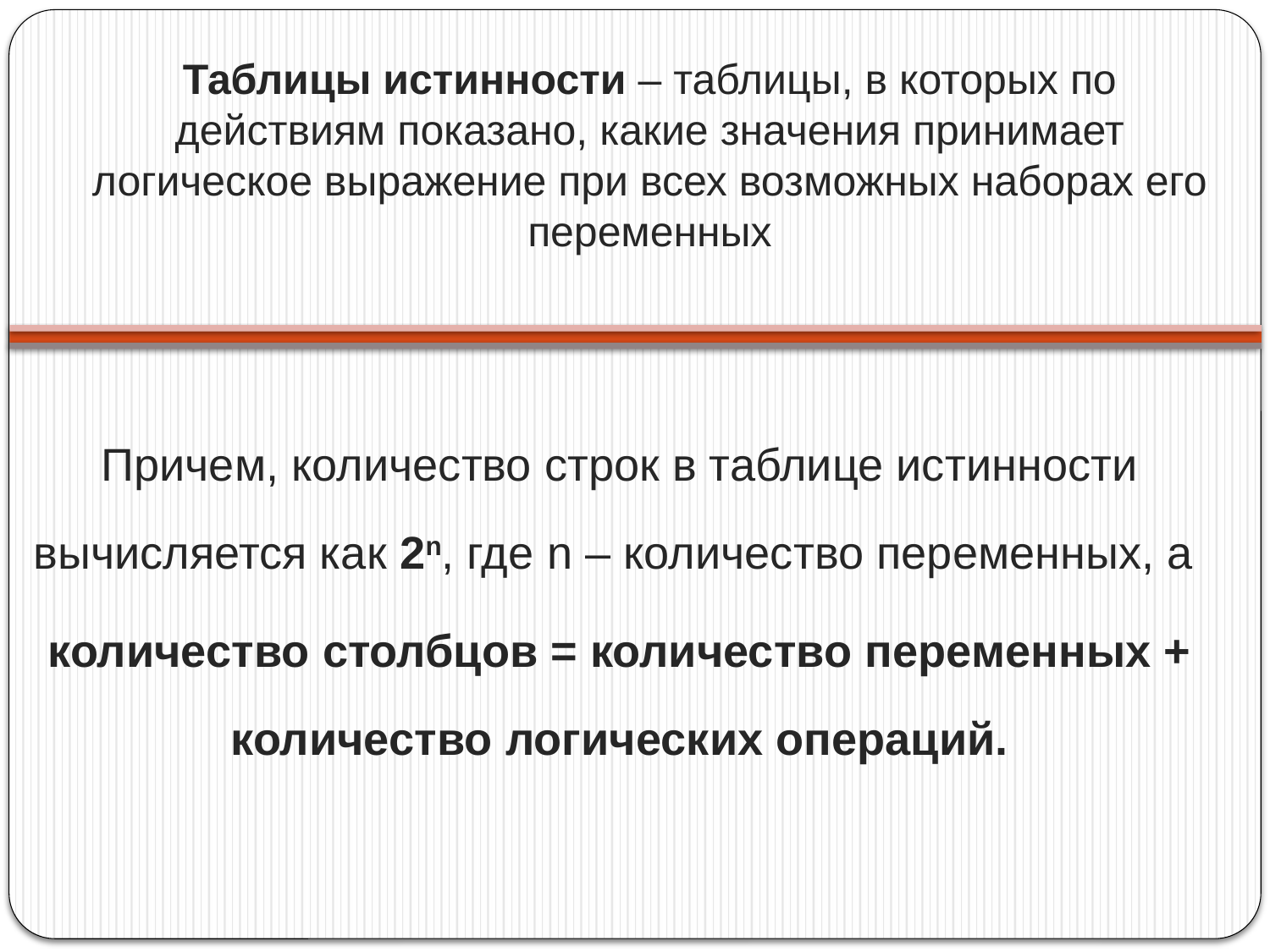

# Таблицы истинности – таблицы, в которых по действиям показано, какие значения принимает логическое выражение при всех возможных наборах его переменных
Причем, количество строк в таблице истинности вычисляется как 2n, где n – количество переменных, а
количество столбцов = количество переменных + количество логических операций.